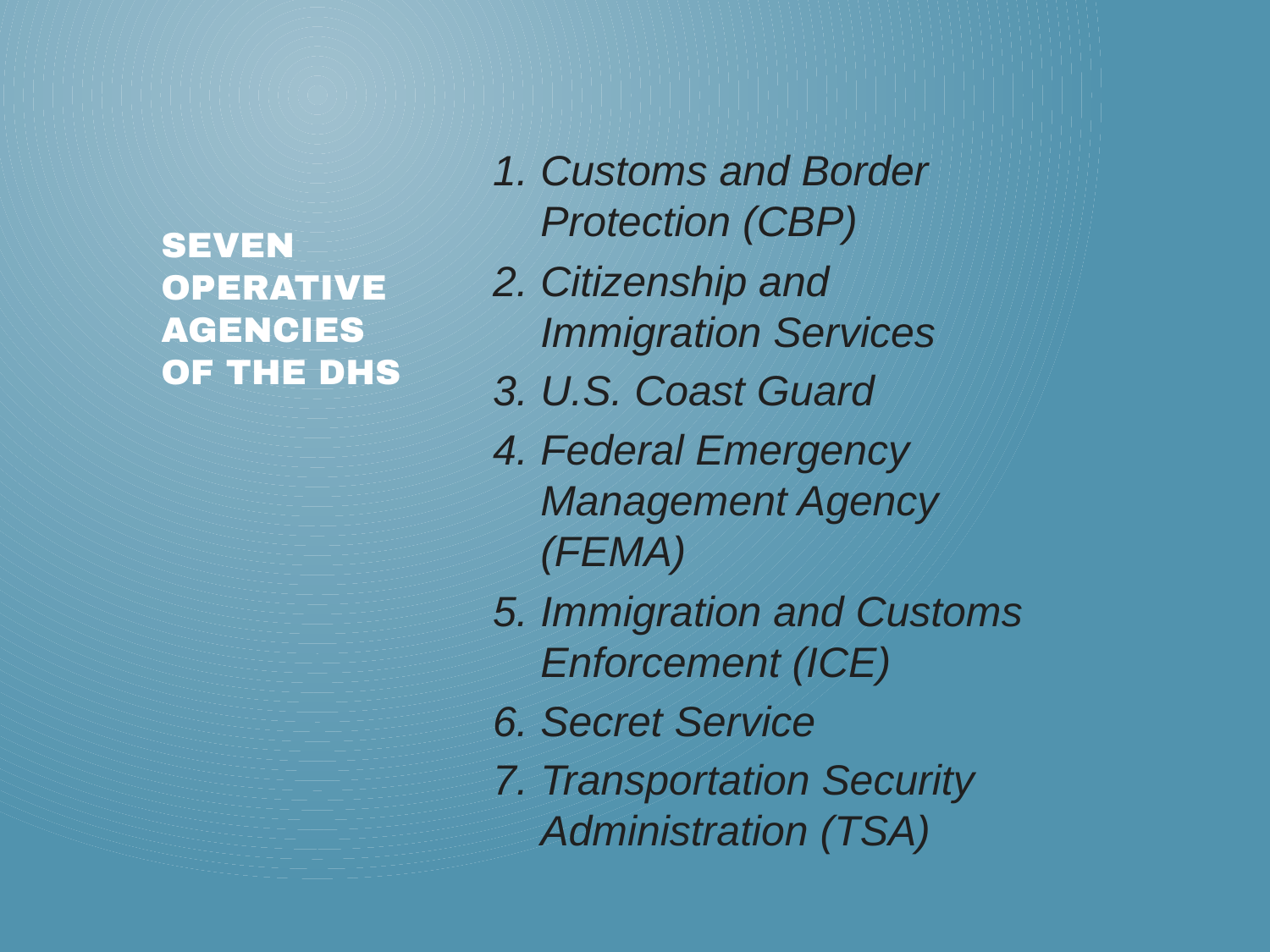

Customs and Border Protection (CBP)
Citizenship and Immigration Services
U.S. Coast Guard
Federal Emergency Management Agency (FEMA)
Immigration and Customs Enforcement (ICE)
Secret Service
Transportation Security Administration (TSA)
# Seven operative agencies of the dhs